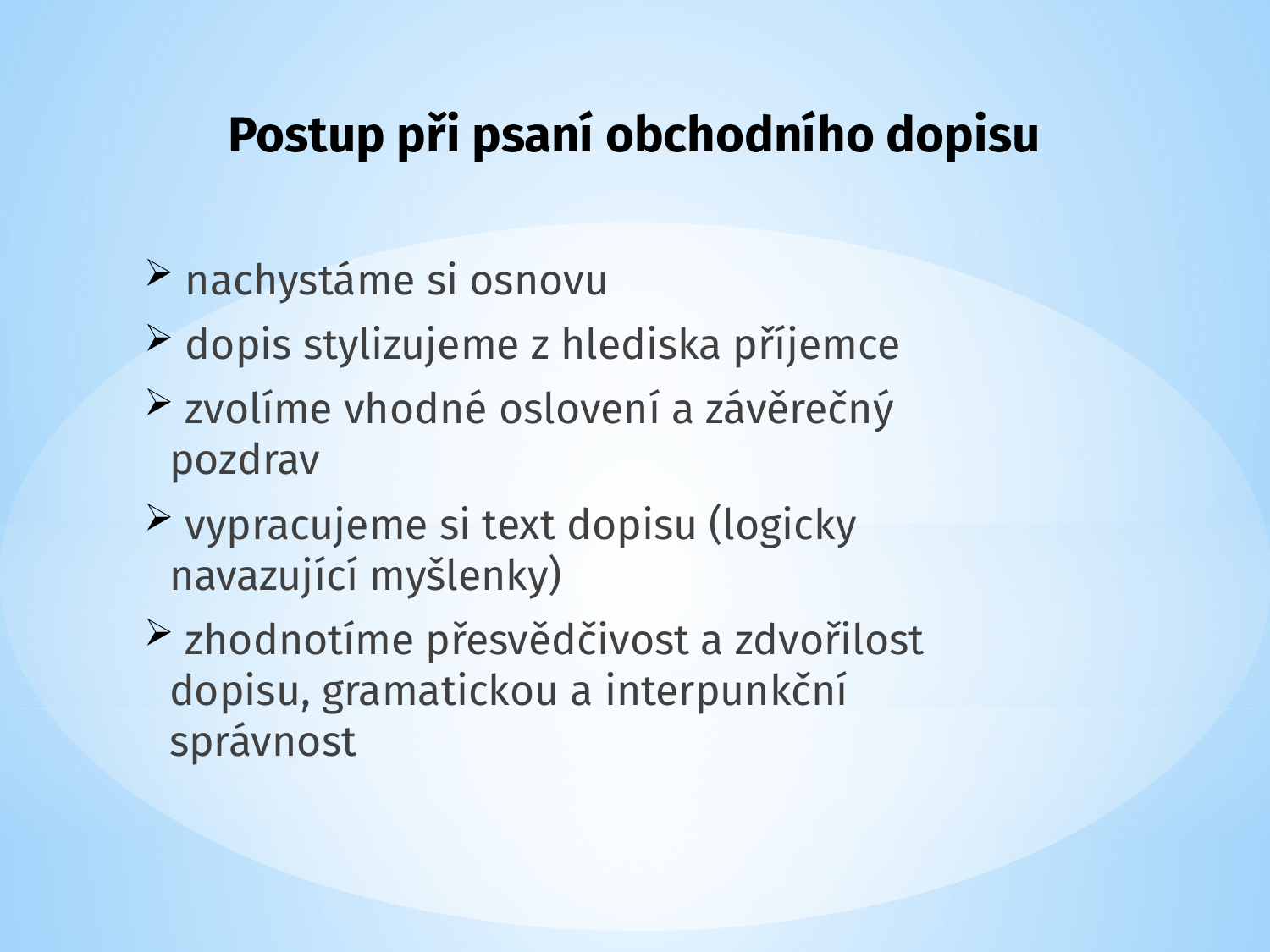

# Postup při psaní obchodního dopisu
 nachystáme si osnovu
 dopis stylizujeme z hlediska příjemce
 zvolíme vhodné oslovení a závěrečný pozdrav
 vypracujeme si text dopisu (logicky navazující myšlenky)
 zhodnotíme přesvědčivost a zdvořilost dopisu, gramatickou a interpunkční správnost